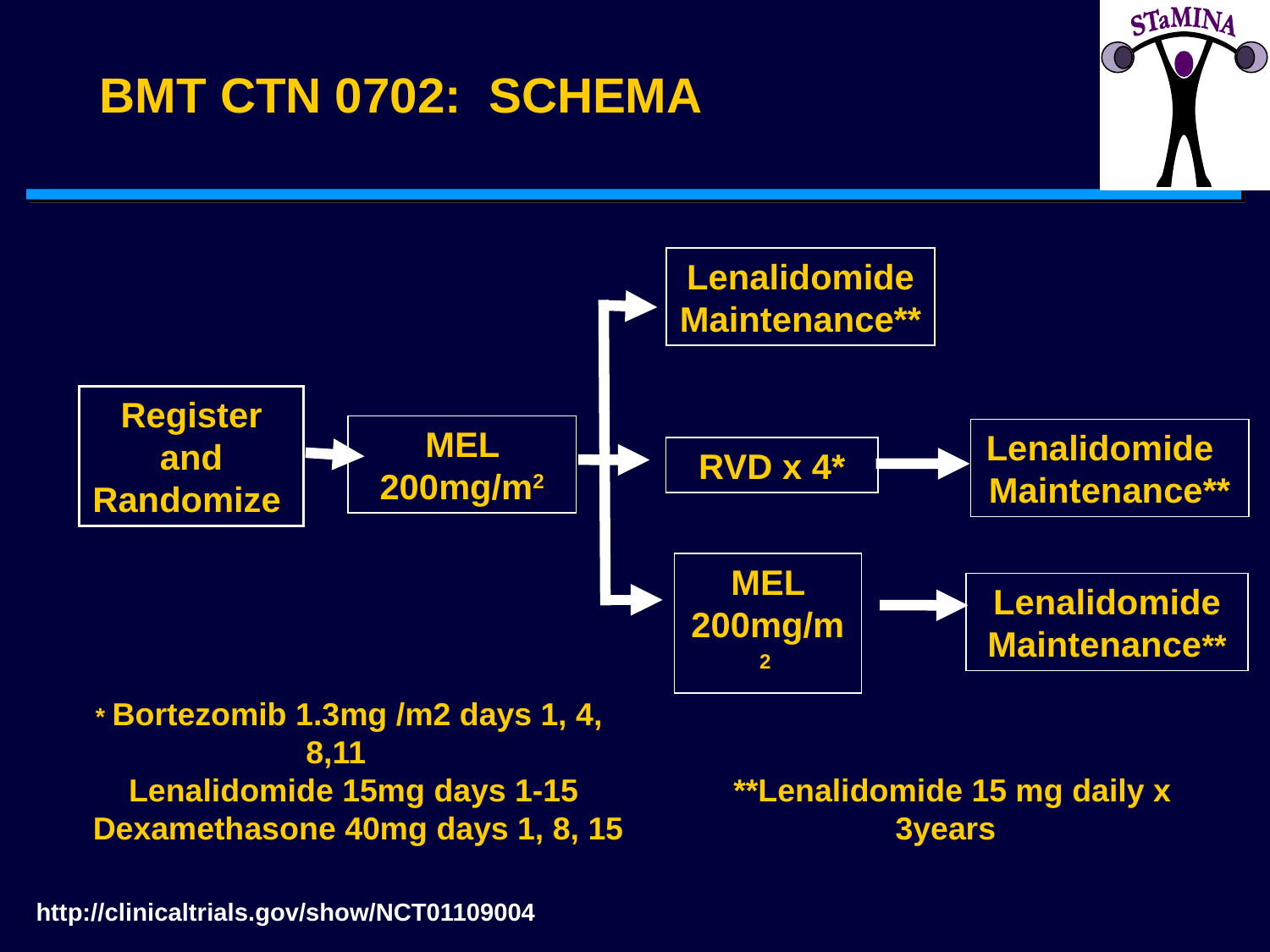

BMT CTN 0702:  SCHEMA
Lenalidomide Maintenance**

Register and Randomize
MEL 200mg/m2
Lenalidomide   Maintenance**

RVD x 4*

MEL 200mg/m2
Lenalidomide Maintenance**

* Bortezomib 1.3mg /m2 days 1, 4, 8,11
  Lenalidomide 15mg days 1-15
  Dexamethasone 40mg days 1, 8, 15
**Lenalidomide 15 mg daily x 3years
http://clinicaltrials.gov/show/NCT01109004